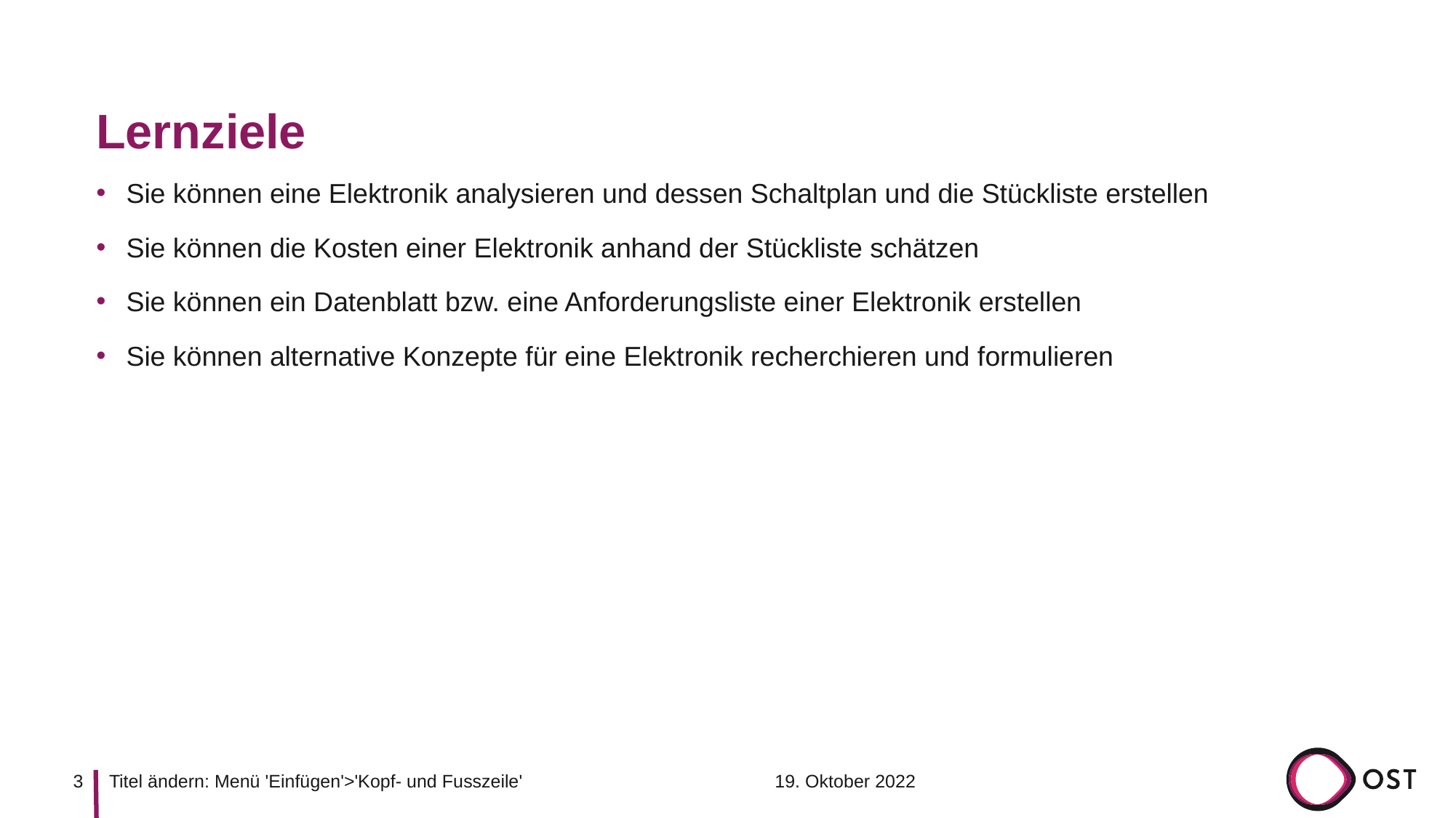

# Lernziele
Sie können eine Elektronik analysieren und dessen Schaltplan und die Stückliste erstellen
Sie können die Kosten einer Elektronik anhand der Stückliste schätzen
Sie können ein Datenblatt bzw. eine Anforderungsliste einer Elektronik erstellen
Sie können alternative Konzepte für eine Elektronik recherchieren und formulieren

3
19. Oktober 2022
Titel ändern: Menü 'Einfügen'>'Kopf- und Fusszeile'